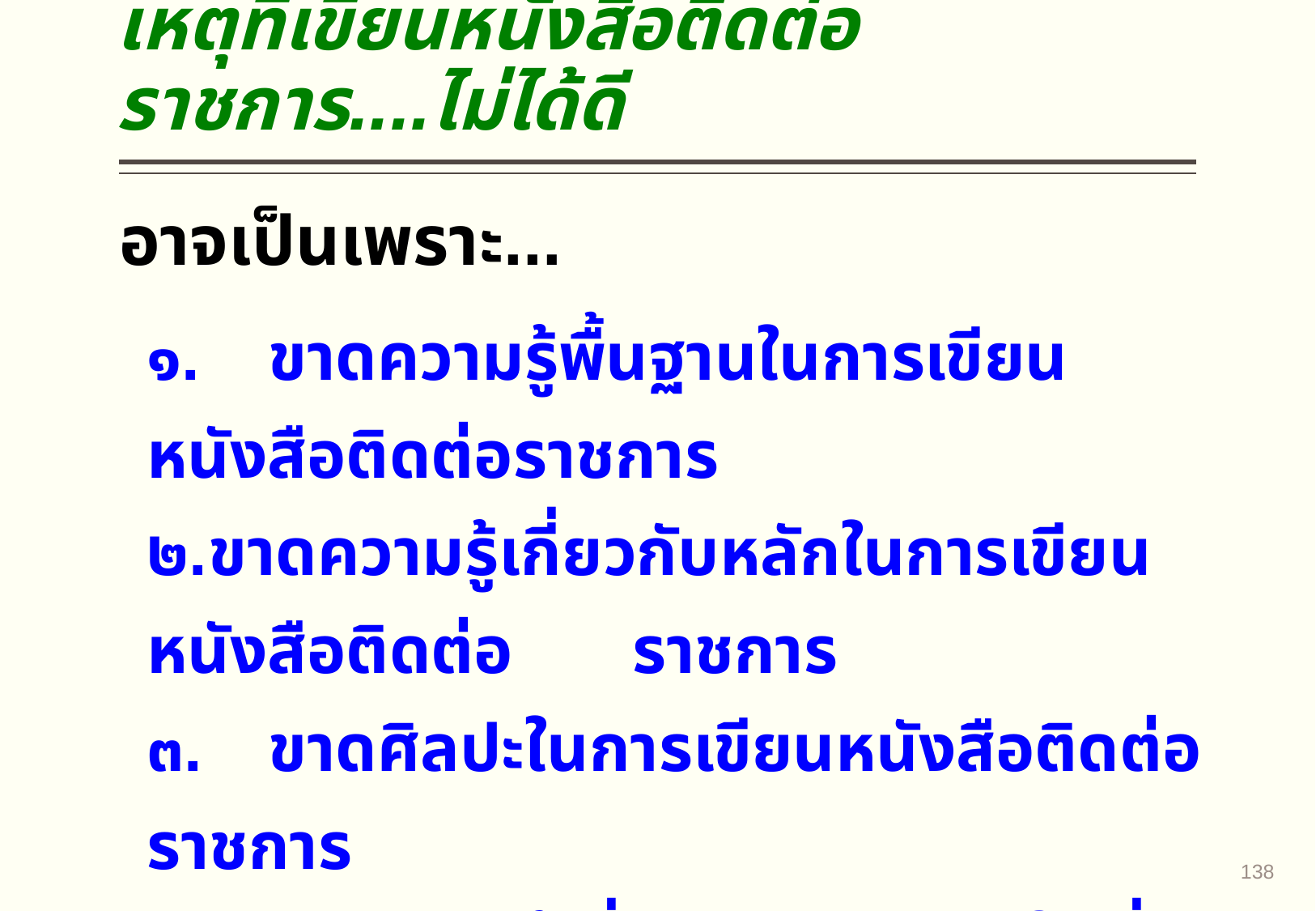

# เหตุที่เขียนหนังสือติดต่อราชการ....ไม่ได้ดี
อาจเป็นเพราะ...
๑. 	ขาดความรู้พื้นฐานในการเขียนหนังสือติดต่อราชการ
๒.	ขาดความรู้เกี่ยวกับหลักในการเขียนหนังสือติดต่อ	ราชการ
๓. 	ขาดศิลปะในการเขียนหนังสือติดต่อราชการ
๔. 	ขาดความรู้เกี่ยวกับระบบงานในเรื่องที่มีหนังสือไป
138